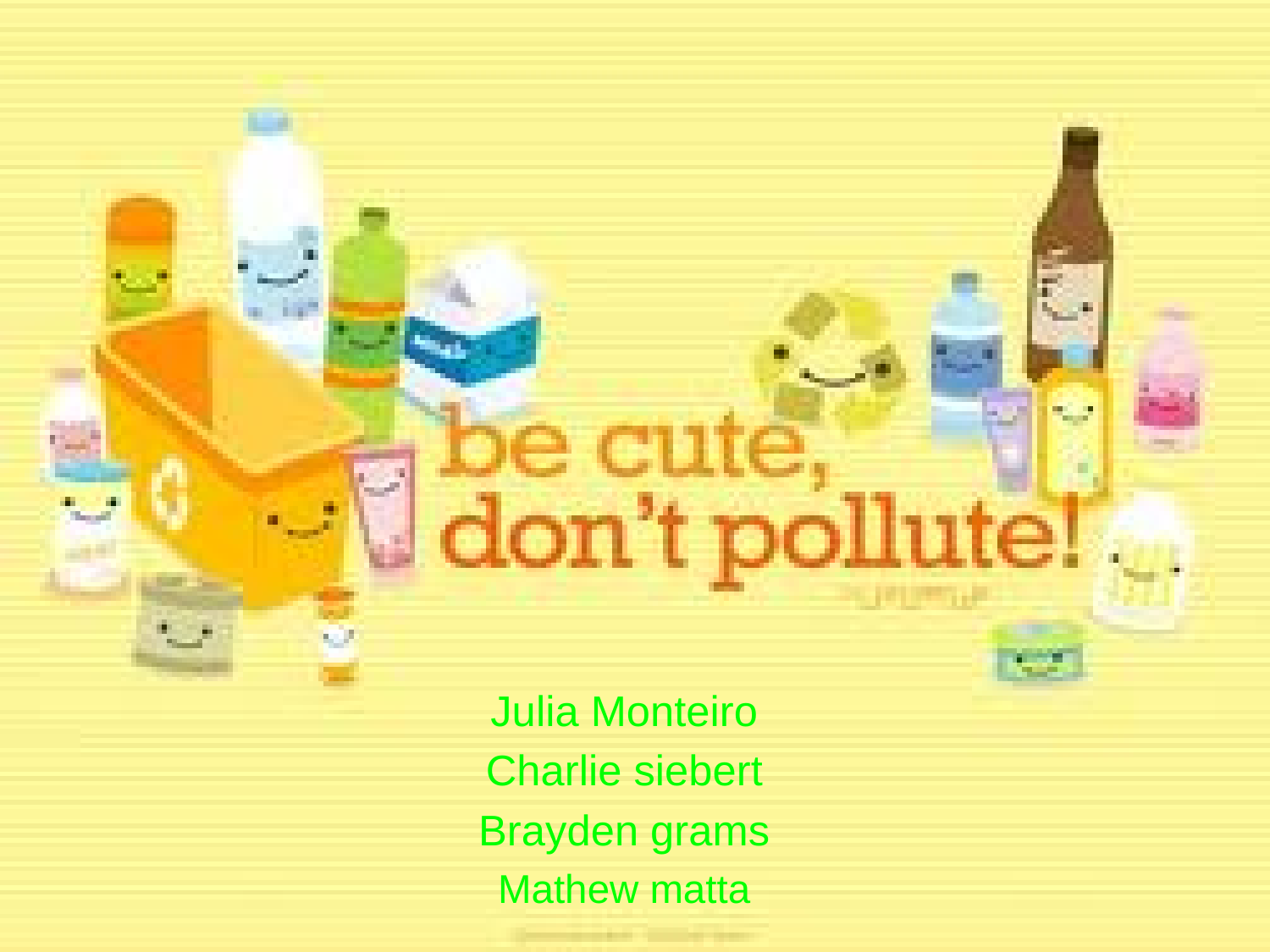

Julia Monteiro
Charlie siebert
Brayden grams
Mathew matta